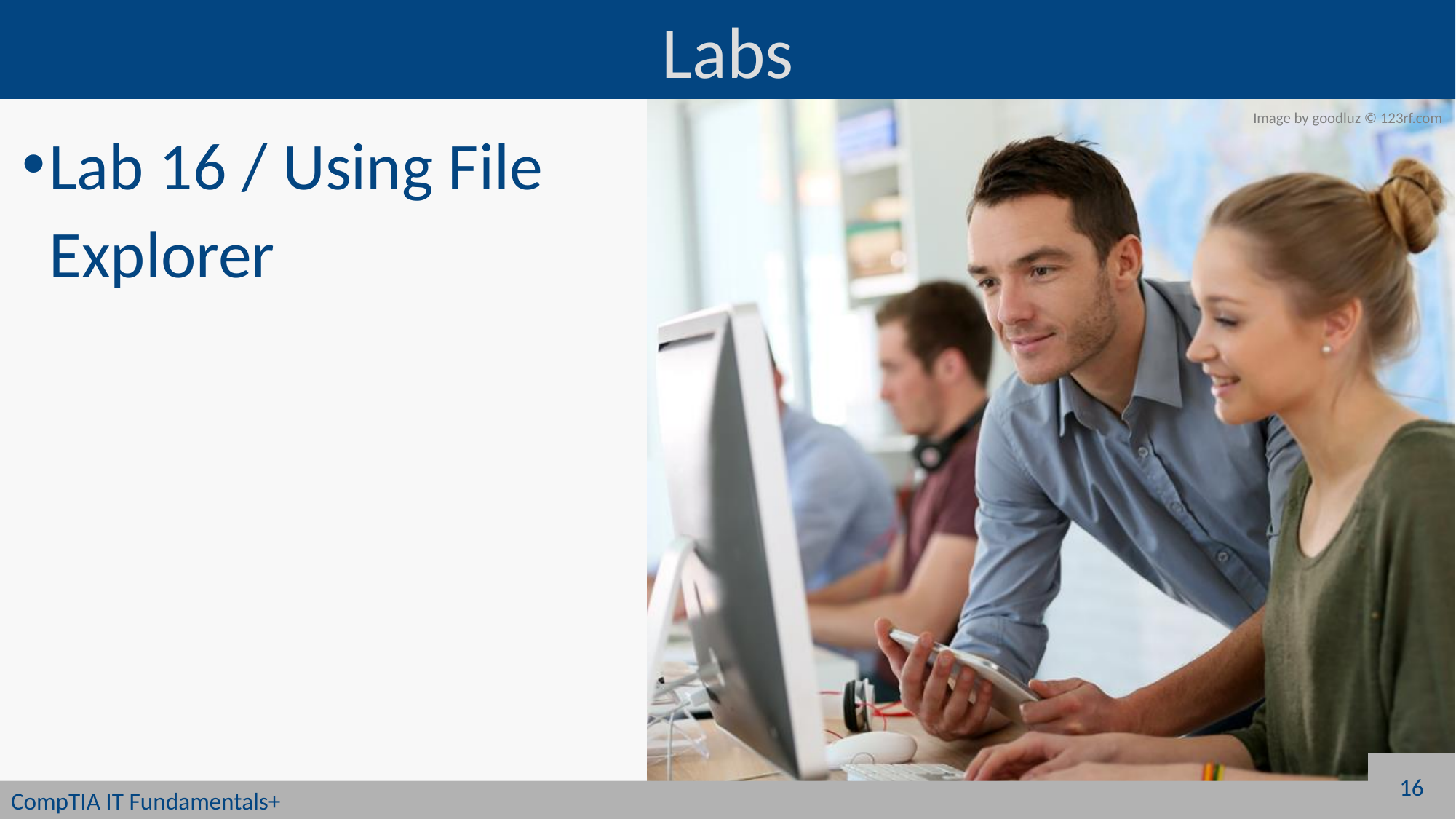

Lab 16 / Using File Explorer
16
CompTIA IT Fundamentals+